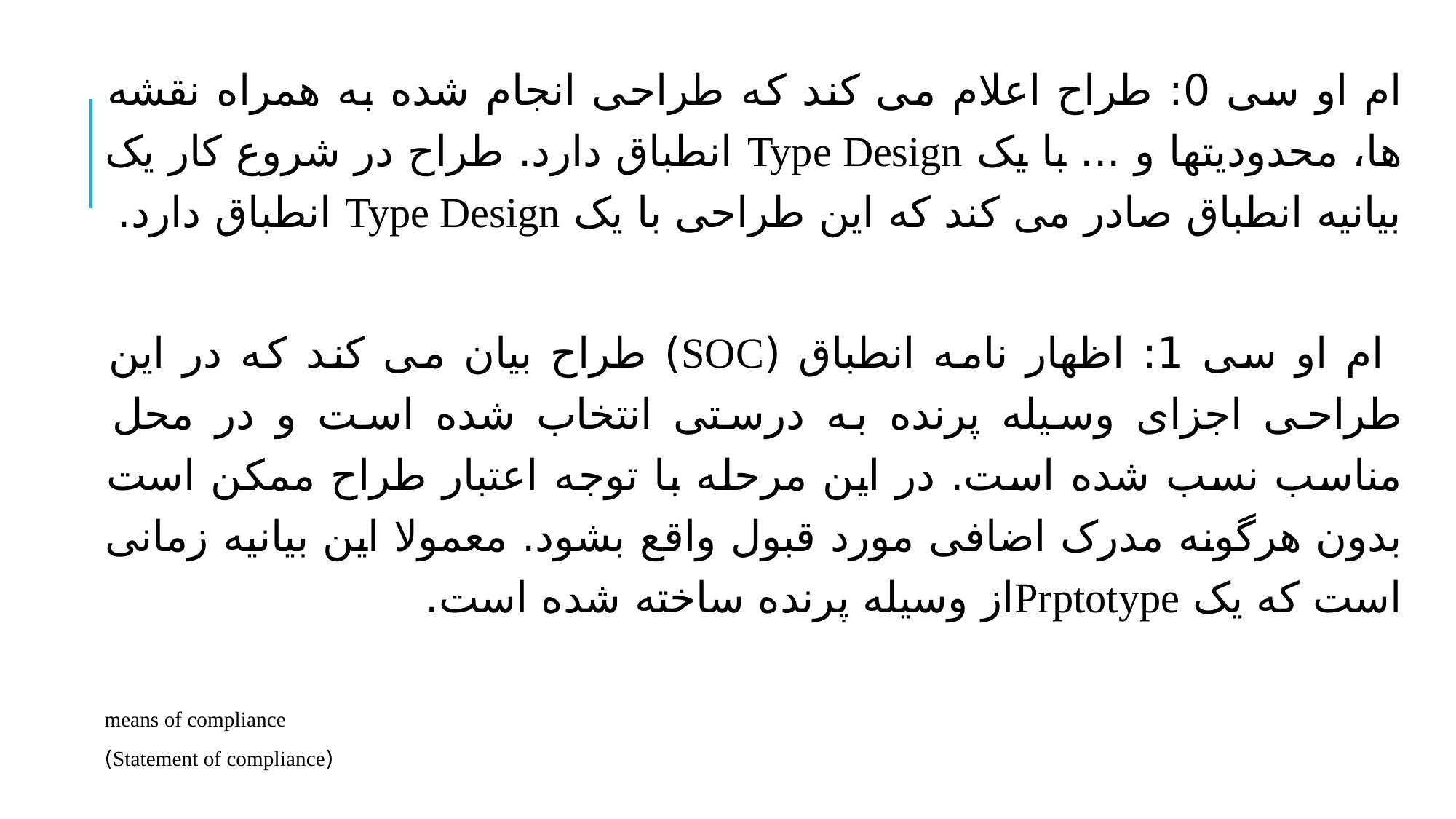

ام او سی 0: طراح اعلام می کند که طراحی انجام شده به همراه نقشه ها، محدودیتها و ... با یک Type Design انطباق دارد. طراح در شروع کار یک بیانیه انطباق صادر می کند که این طراحی با یک Type Design انطباق دارد.

 ام او سی 1: اظهار نامه انطباق (SOC) طراح بیان می کند که در این طراحی اجزای وسیله پرنده به درستی انتخاب شده است و در محل مناسب نسب شده است. در این مرحله با توجه اعتبار طراح ممکن است بدون هرگونه مدرک اضافی مورد قبول واقع بشود. معمولا این بیانیه زمانی است که یک Prptotypeاز وسیله پرنده ساخته شده است.

means of compliance
(Statement of compliance)